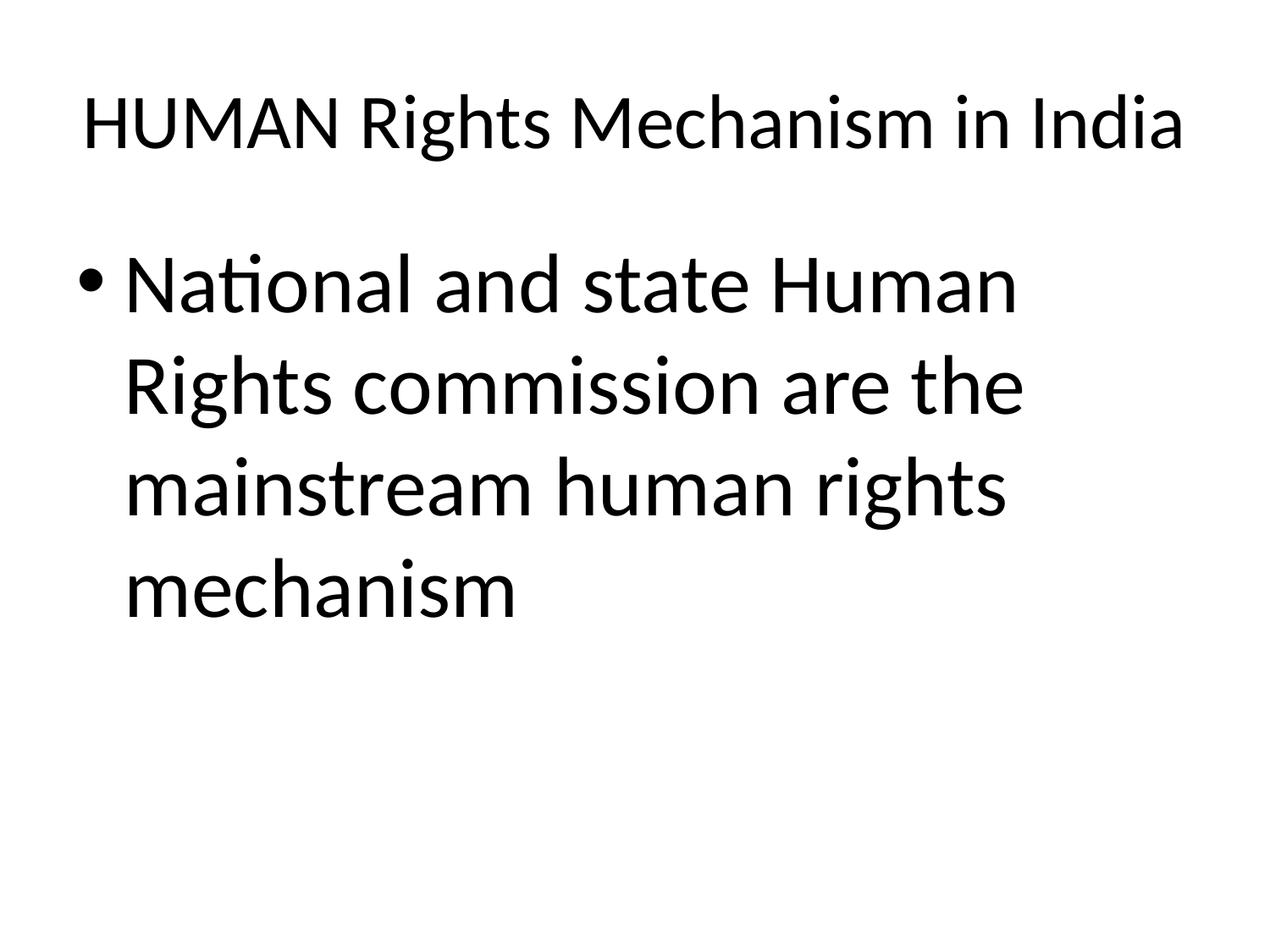

# HUMAN Rights Mechanism in India
National and state Human Rights commission are the mainstream human rights mechanism